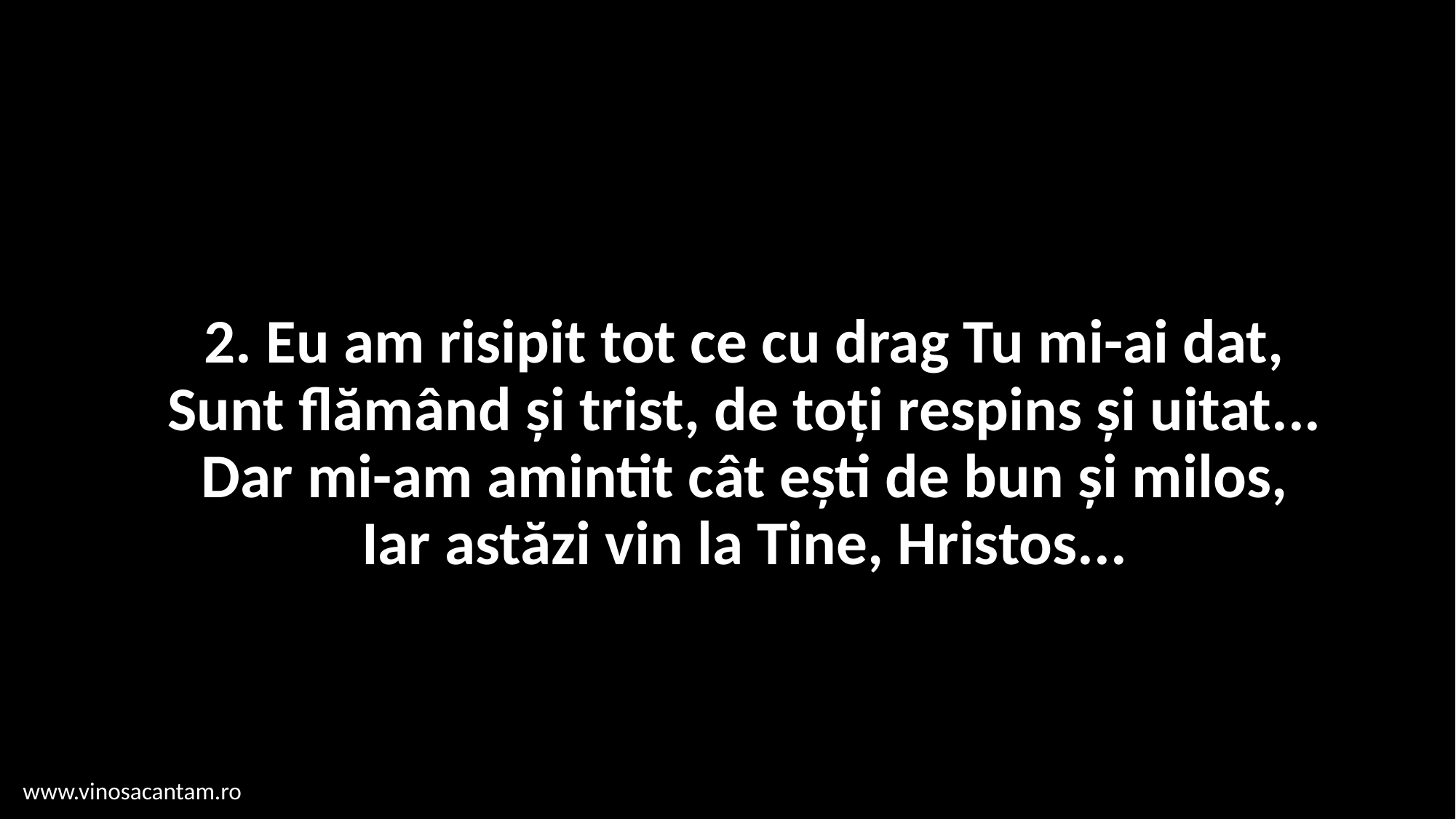

# 2. Eu am risipit tot ce cu drag Tu mi-ai dat, Sunt flămând și trist, de toți respins și uitat... Dar mi-am amintit cât ești de bun și milos, Iar astăzi vin la Tine, Hristos...
www.vinosacantam.ro